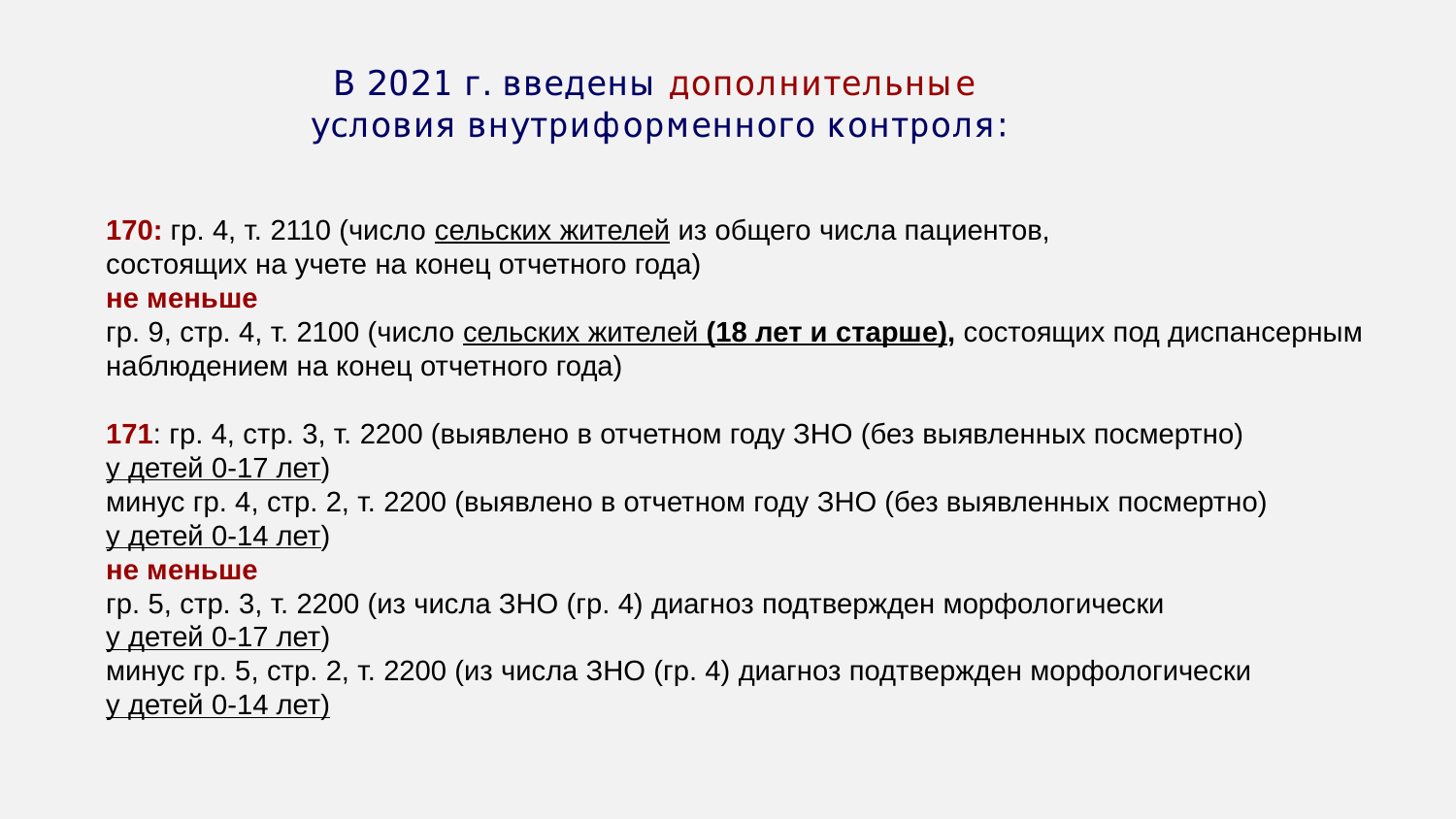

В 2021 г. введены дополнительные
условия внутриформенного контроля:
170: гр. 4, т. 2110 (число сельских жителей из общего числа пациентов,
состоящих на учете на конец отчетного года)
не меньше
гр. 9, стр. 4, т. 2100 (число сельских жителей (18 лет и старше), состоящих под диспансерным
наблюдением на конец отчетного года)

171: гр. 4, стр. 3, т. 2200 (выявлено в отчетном году ЗНО (без выявленных посмертно)
у детей 0-17 лет)
минус гр. 4, стр. 2, т. 2200 (выявлено в отчетном году ЗНО (без выявленных посмертно)
у детей 0-14 лет)
не меньше
гр. 5, стр. 3, т. 2200 (из числа ЗНО (гр. 4) диагноз подтвержден морфологически
у детей 0-17 лет)
минус гр. 5, стр. 2, т. 2200 (из числа ЗНО (гр. 4) диагноз подтвержден морфологически
у детей 0-14 лет)